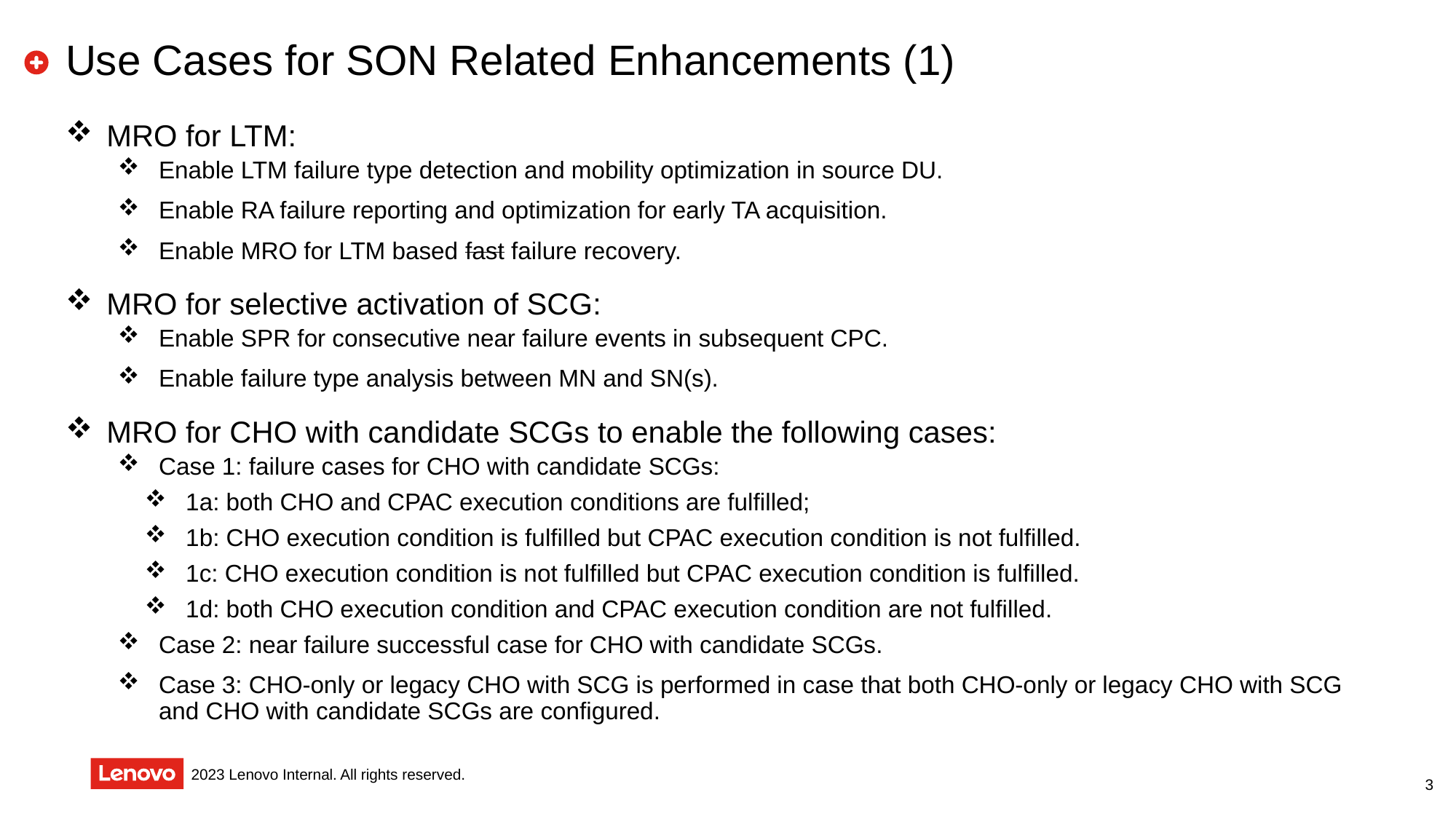

# Use Cases for SON Related Enhancements (1)
MRO for LTM:
Enable LTM failure type detection and mobility optimization in source DU.
Enable RA failure reporting and optimization for early TA acquisition.
Enable MRO for LTM based fast failure recovery.
MRO for selective activation of SCG:
Enable SPR for consecutive near failure events in subsequent CPC.
Enable failure type analysis between MN and SN(s).
MRO for CHO with candidate SCGs to enable the following cases:
Case 1: failure cases for CHO with candidate SCGs:
1a: both CHO and CPAC execution conditions are fulfilled;
1b: CHO execution condition is fulfilled but CPAC execution condition is not fulfilled.
1c: CHO execution condition is not fulfilled but CPAC execution condition is fulfilled.
1d: both CHO execution condition and CPAC execution condition are not fulfilled.
Case 2: near failure successful case for CHO with candidate SCGs.
Case 3: CHO-only or legacy CHO with SCG is performed in case that both CHO-only or legacy CHO with SCG and CHO with candidate SCGs are configured.